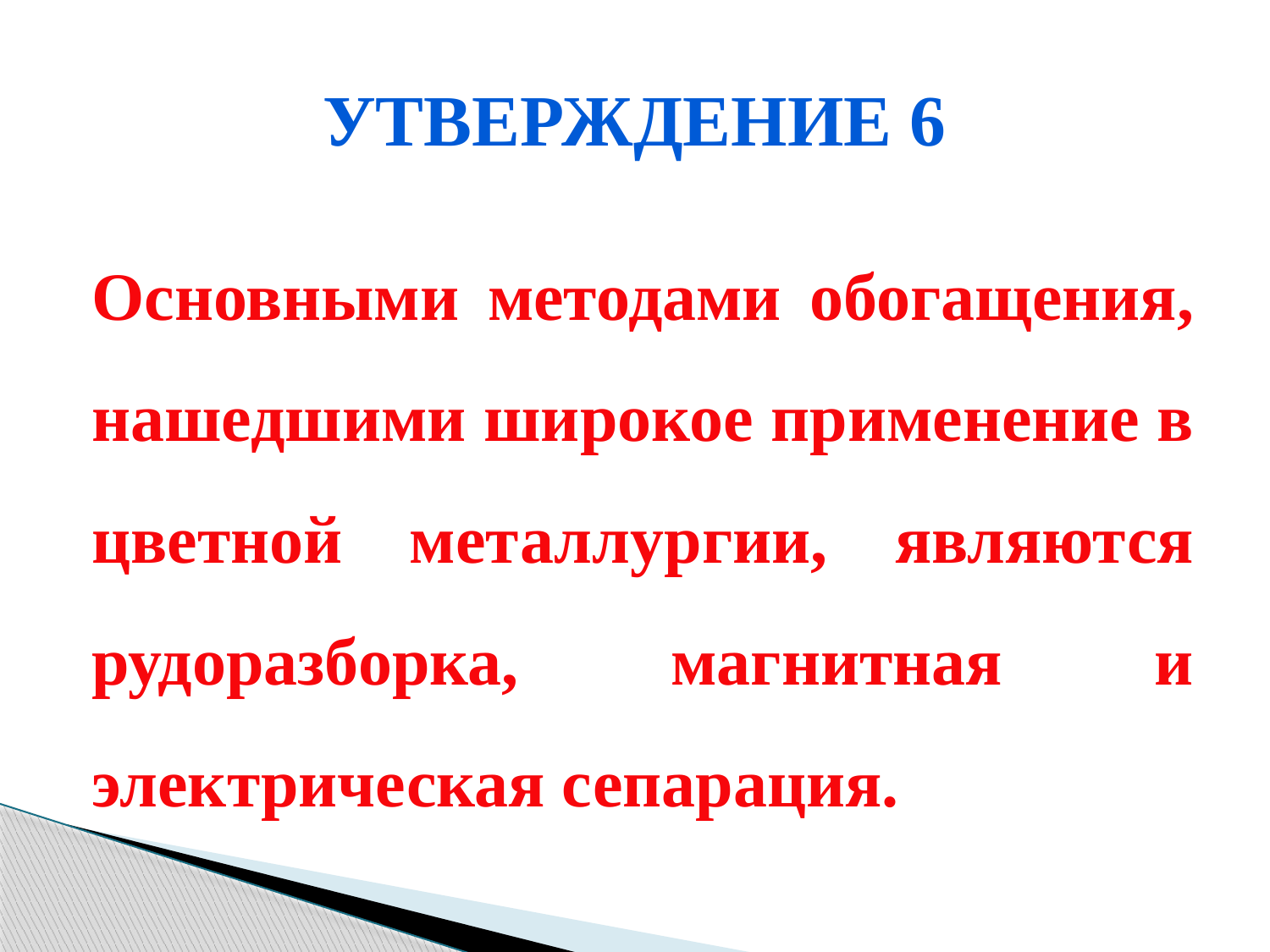

# Утверждение 6
Основными методами обогащения, нашедшими широкое применение в цветной металлургии, являются рудоразборка, магнитная и электрическая сепарация.